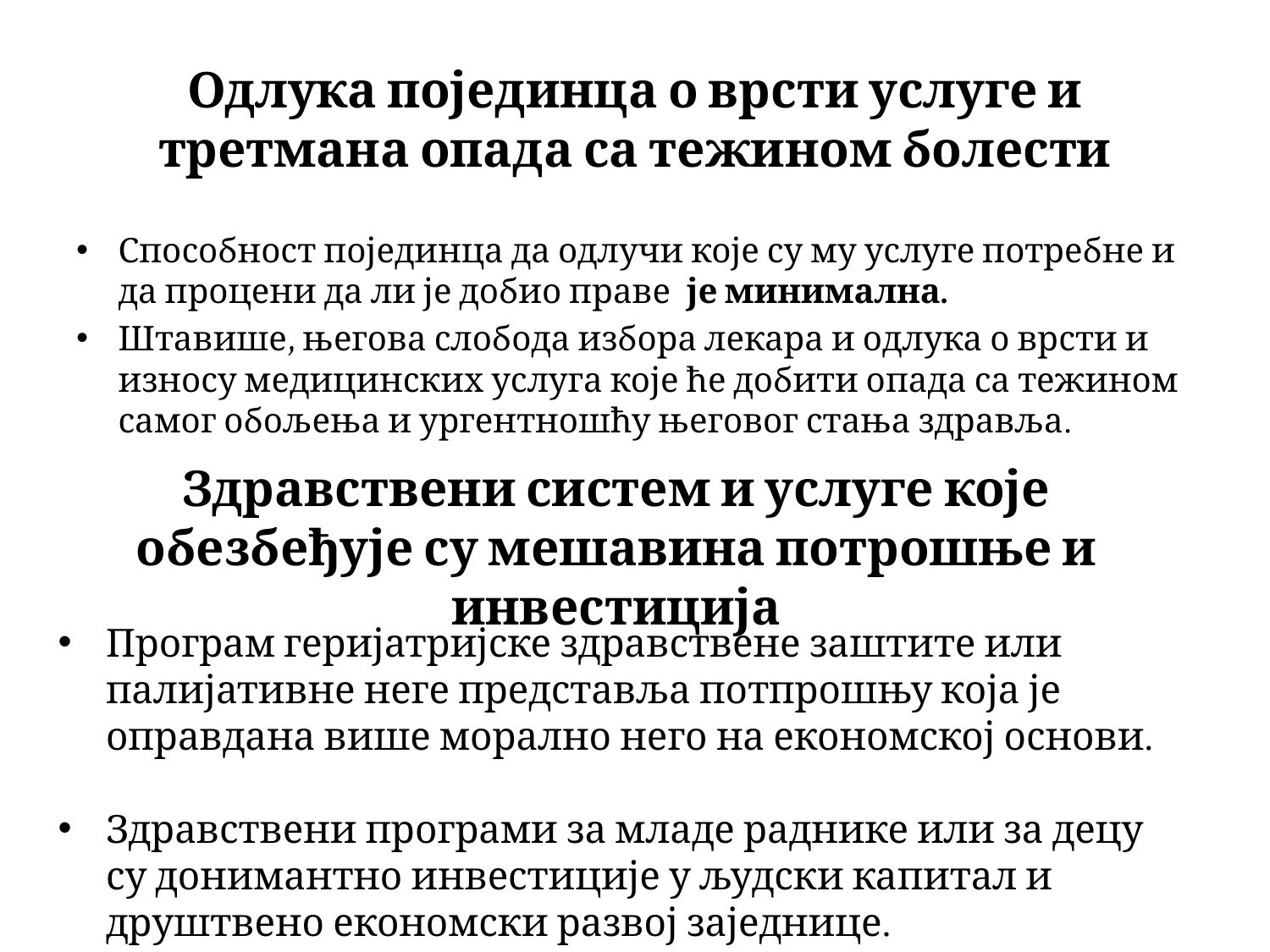

# Одлука појединца о врсти услуге и третмана опада са тежином болести
Способност појединца да одлучи које су му услуге потребне и да процени да ли је добио праве  је минимална.
Штавише, његова слобода избора лекара и одлука о врсти и износу медицинских услуга које ће добити опада са тежином самог обољења и ургентношћу његовог стања здравља.

Здравствени систем и услуге које обезбеђује су мешавина потрошње и инвестиција

Програм геријатријске здравствене заштите или палијативне неге представља потпрошњу која је оправдана више морално него на економској основи.

Здравствени програми за младе раднике или за децу су донимантно инвестиције у људски капитал и друштвено економски развој заједнице.